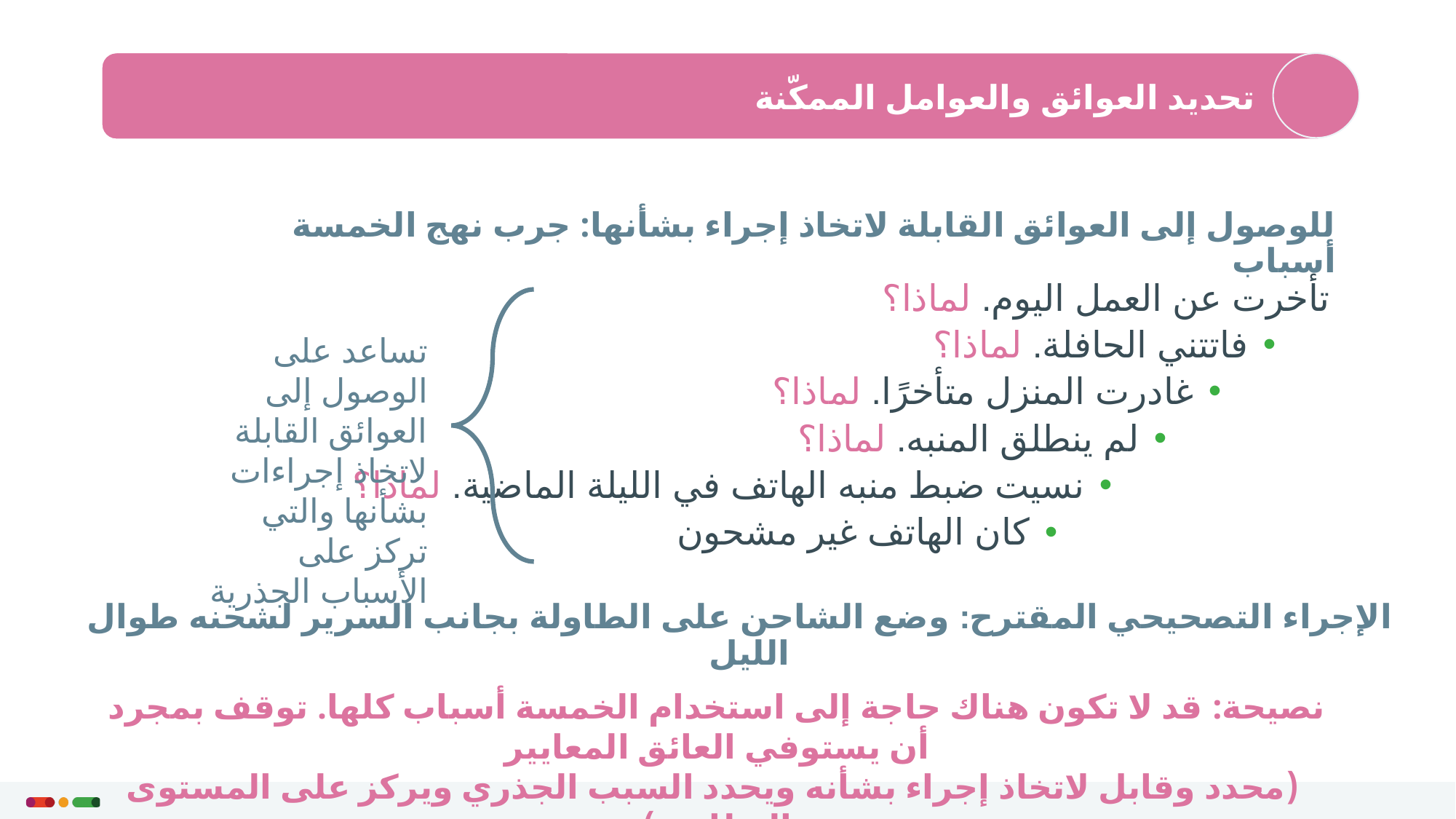

تحديد العوائق والعوامل الممكّنة

للوصول إلى العوائق القابلة لاتخاذ إجراء بشأنها: جرب نهج الخمسة أسباب

تأخرت عن العمل اليوم. لماذا؟
فاتتني الحافلة. لماذا؟
غادرت المنزل متأخرًا. لماذا؟
لم ينطلق المنبه. لماذا؟
نسيت ضبط منبه الهاتف في الليلة الماضية. لماذا؟
كان الهاتف غير مشحون

تساعد على الوصول إلى العوائق القابلة لاتخاذ إجراءات بشأنها والتي تركز على الأسباب الجذرية
الإجراء التصحيحي المقترح: وضع الشاحن على الطاولة بجانب السرير لشحنه طوال الليل
نصيحة: قد لا تكون هناك حاجة إلى استخدام الخمسة أسباب كلها. توقف بمجرد أن يستوفي العائق المعايير
 (محدد وقابل لاتخاذ إجراء بشأنه ويحدد السبب الجذري ويركز على المستوى النظامي)